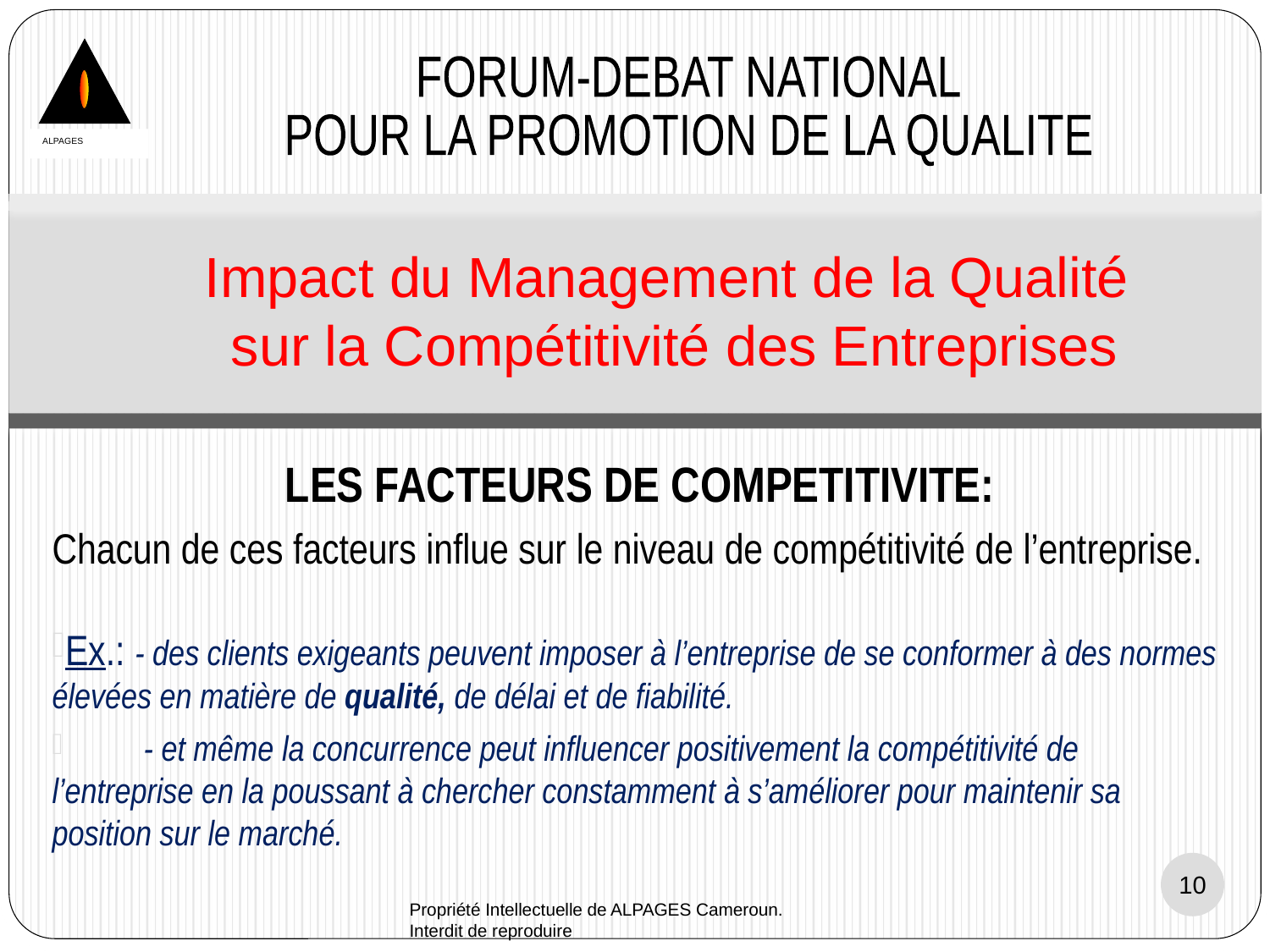

FORUM-DEBAT NATIONAL
POUR LA PROMOTION DE LA QUALITE

ALPAGES
# Impact du Management de la Qualité sur la Compétitivité des Entreprises
LES FACTEURS DE COMPETITIVITE:
Chacun de ces facteurs influe sur le niveau de compétitivité de l’entreprise.

Ex.: - des clients exigeants peuvent imposer à l’entreprise de se conformer à des normes élevées en matière de qualité, de délai et de fiabilité.
          - et même la concurrence peut influencer positivement la compétitivité de l’entreprise en la poussant à chercher constamment à s’améliorer pour maintenir sa position sur le marché.

10
Propriété Intellectuelle de ALPAGES Cameroun. Interdit de reproduire